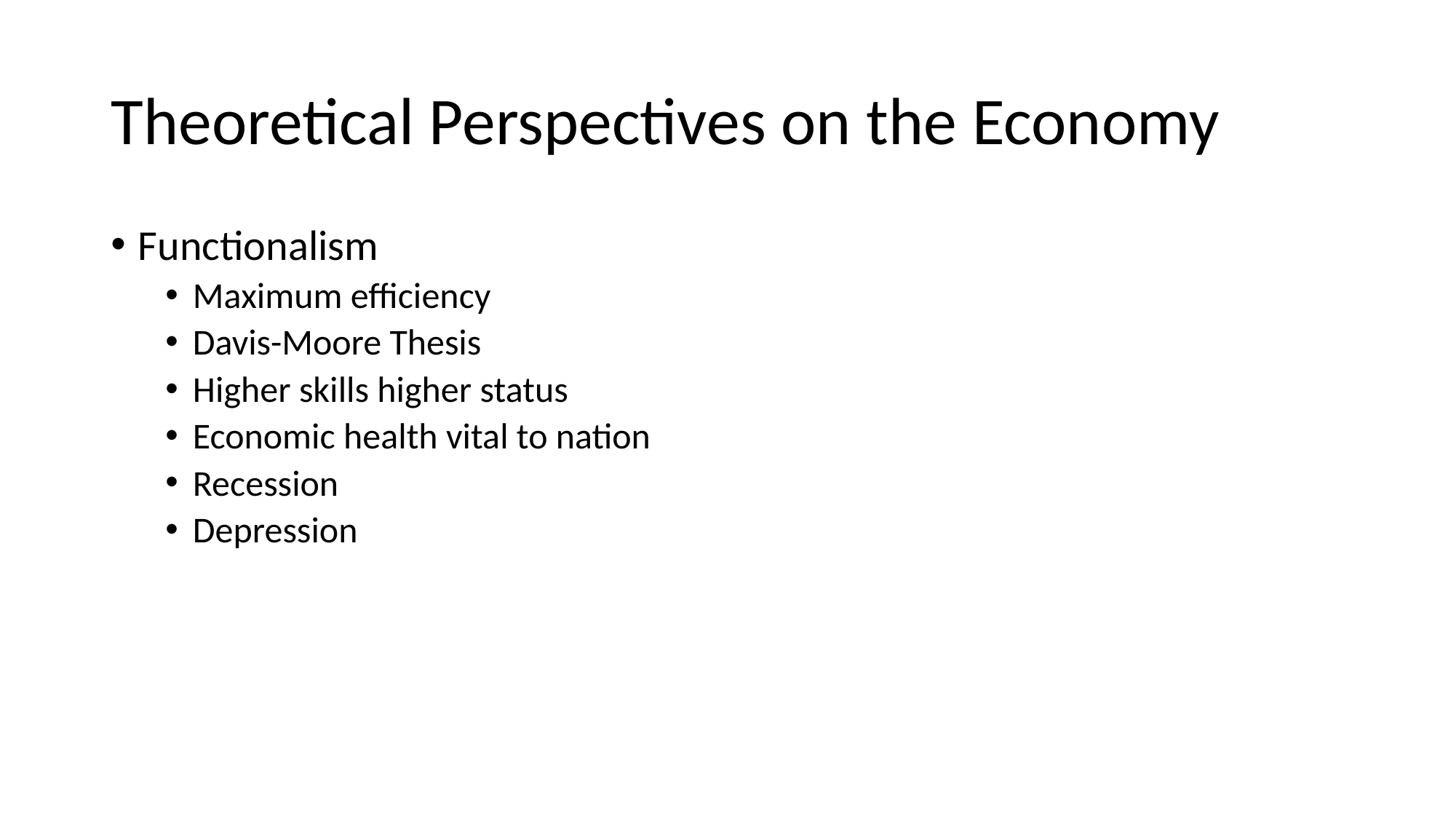

# Theoretical Perspectives on the Economy
Functionalism
Maximum efficiency
Davis-Moore Thesis
Higher skills higher status
Economic health vital to nation
Recession
Depression